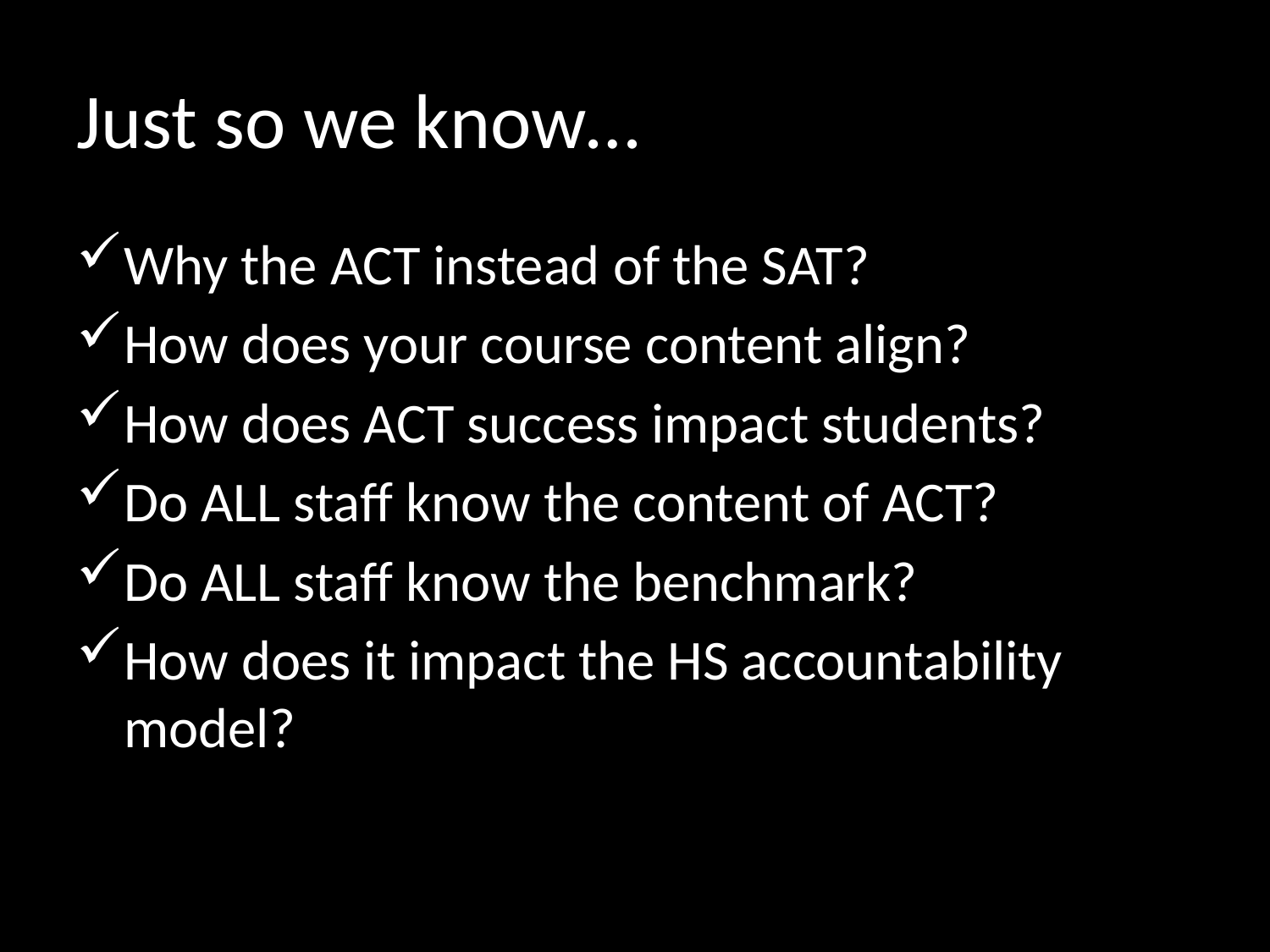

# Just so we know…
Why the ACT instead of the SAT?
How does your course content align?
How does ACT success impact students?
Do ALL staff know the content of ACT?
Do ALL staff know the benchmark?
How does it impact the HS accountability model?